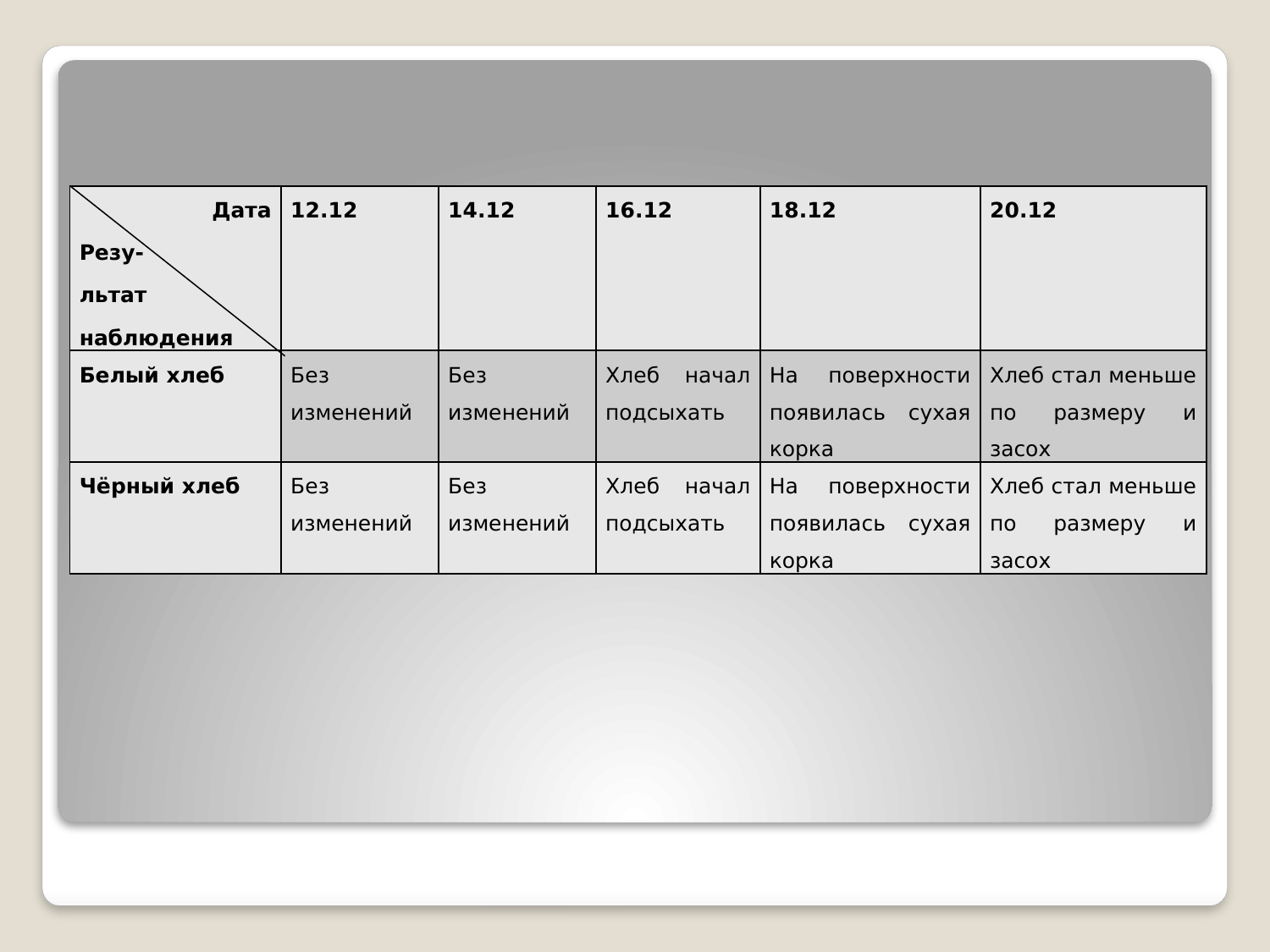

| Дата Резу- льтат наблюдения | 12.12 | 14.12 | 16.12 | 18.12 | 20.12 |
| --- | --- | --- | --- | --- | --- |
| Белый хлеб | Без изменений | Без изменений | Хлеб начал подсыхать | На поверхности появилась сухая корка | Хлеб стал меньше по размеру и засох |
| Чёрный хлеб | Без изменений | Без изменений | Хлеб начал подсыхать | На поверхности появилась сухая корка | Хлеб стал меньше по размеру и засох |
#